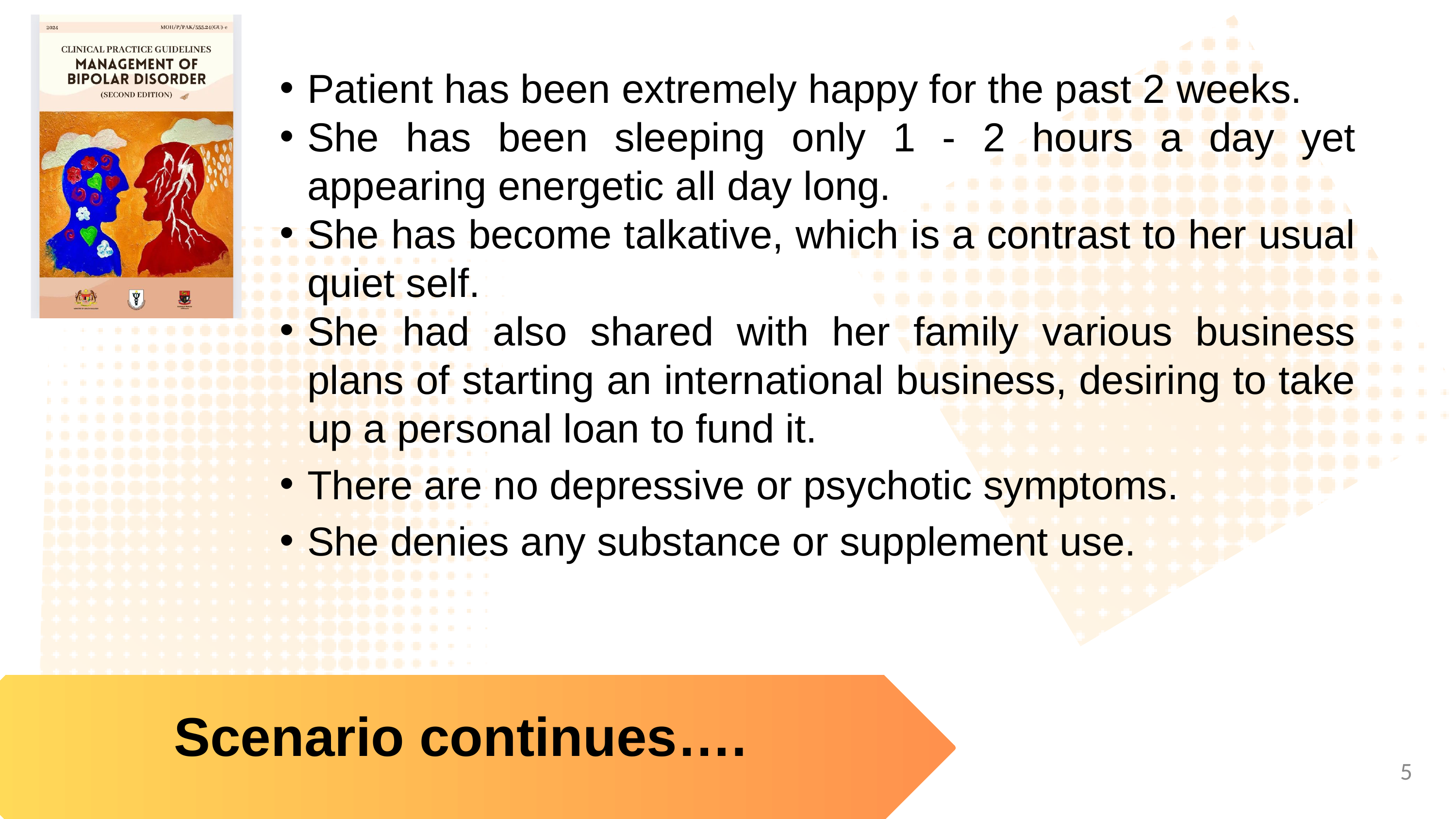

Patient has been extremely happy for the past 2 weeks.
She has been sleeping only 1 - 2 hours a day yet appearing energetic all day long.
She has become talkative, which is a contrast to her usual quiet self.
She had also shared with her family various business plans of starting an international business, desiring to take up a personal loan to fund it.
There are no depressive or psychotic symptoms.
She denies any substance or supplement use.

Scenario continues….
5